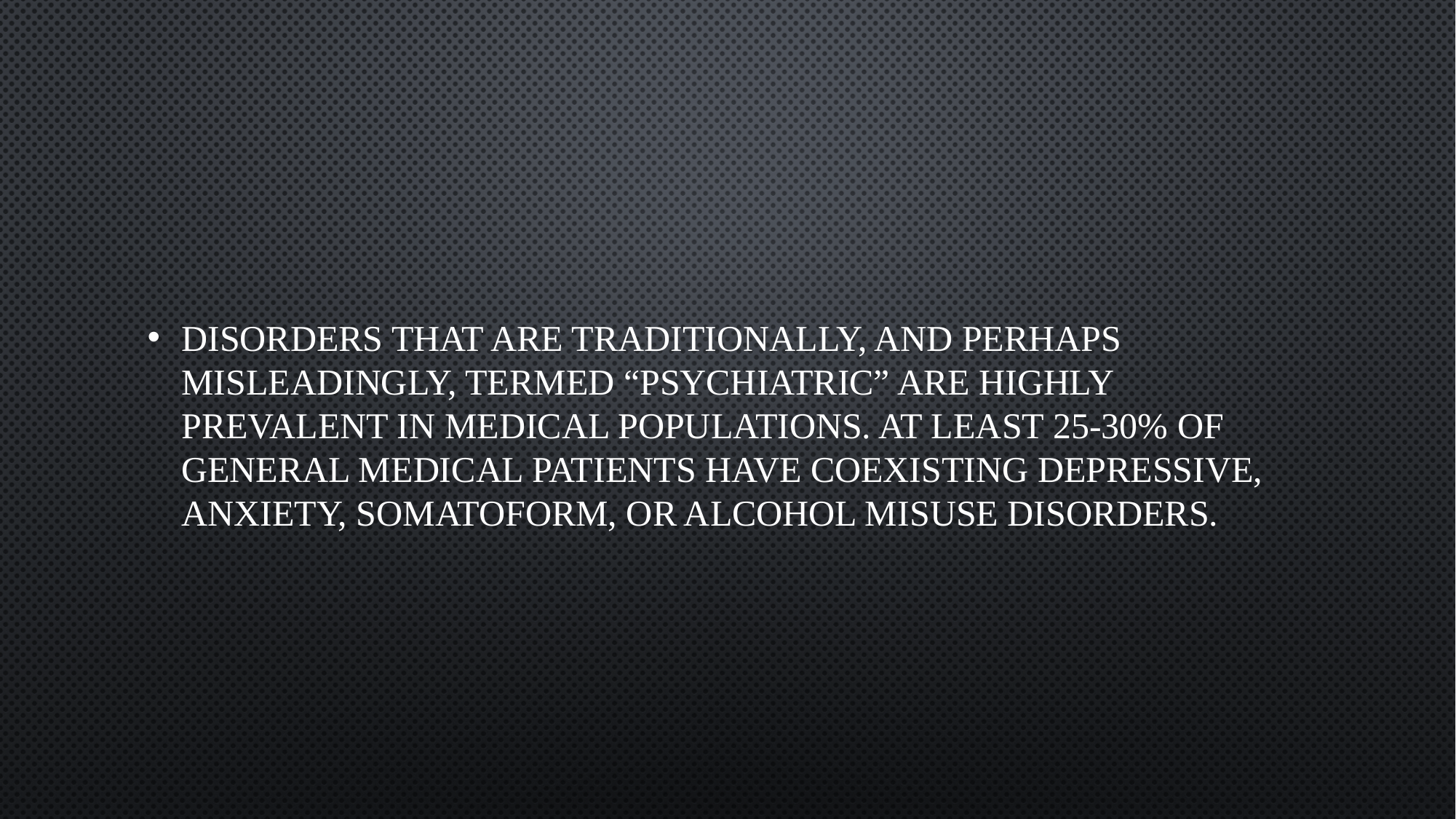

Disorders that are traditionally, and perhaps misleadingly, termed “psychiatric” are highly prevalent in medical populations. At least 25-30% of general medical patients have coexisting depressive, anxiety, somatoform, or alcohol misuse disorders.